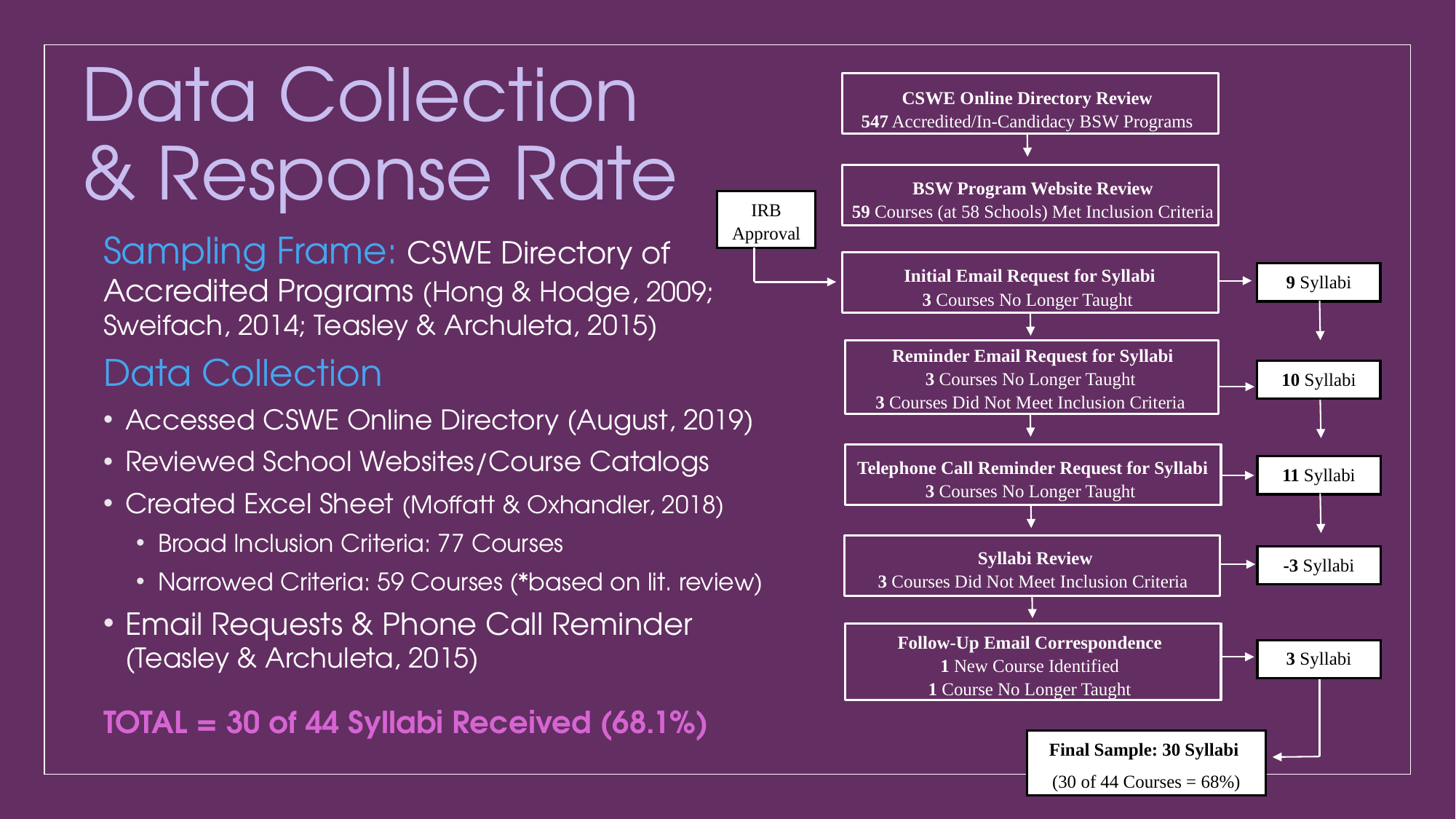

Data Collection & Response Rate

CSWE Online Directory Review
547 Accredited/In-Candidacy BSW Programs

BSW Program Website Review
59 Courses (at 58 Schools) Met Inclusion Criteria
IRB Approval

Initial Email Request for Syllabi
3 Courses No Longer Taught
9 Syllabi
Reminder Email Request for Syllabi
3 Courses No Longer Taught
3 Courses Did Not Meet Inclusion Criteria

10 Syllabi

Telephone Call Reminder Request for Syllabi
3 Courses No Longer Taught
11 Syllabi

Syllabi Review
3 Courses Did Not Meet Inclusion Criteria
-3 Syllabi
Follow-Up Email Correspondence
1 New Course Identified
1 Course No Longer Taught

3 Syllabi
Final Sample: 30 Syllabi
(30 of 44 Courses = 68%)
Sampling Frame: CSWE Directory of Accredited Programs (Hong & Hodge, 2009; Sweifach, 2014; Teasley & Archuleta, 2015)
Data Collection
Accessed CSWE Online Directory (August, 2019)
Reviewed School Websites/Course Catalogs
Created Excel Sheet (Moffatt & Oxhandler, 2018)
Broad Inclusion Criteria: 77 Courses
Narrowed Criteria: 59 Courses (*based on lit. review)
Email Requests & Phone Call Reminder (Teasley & Archuleta, 2015)

TOTAL = 30 of 44 Syllabi Received (68.1%)